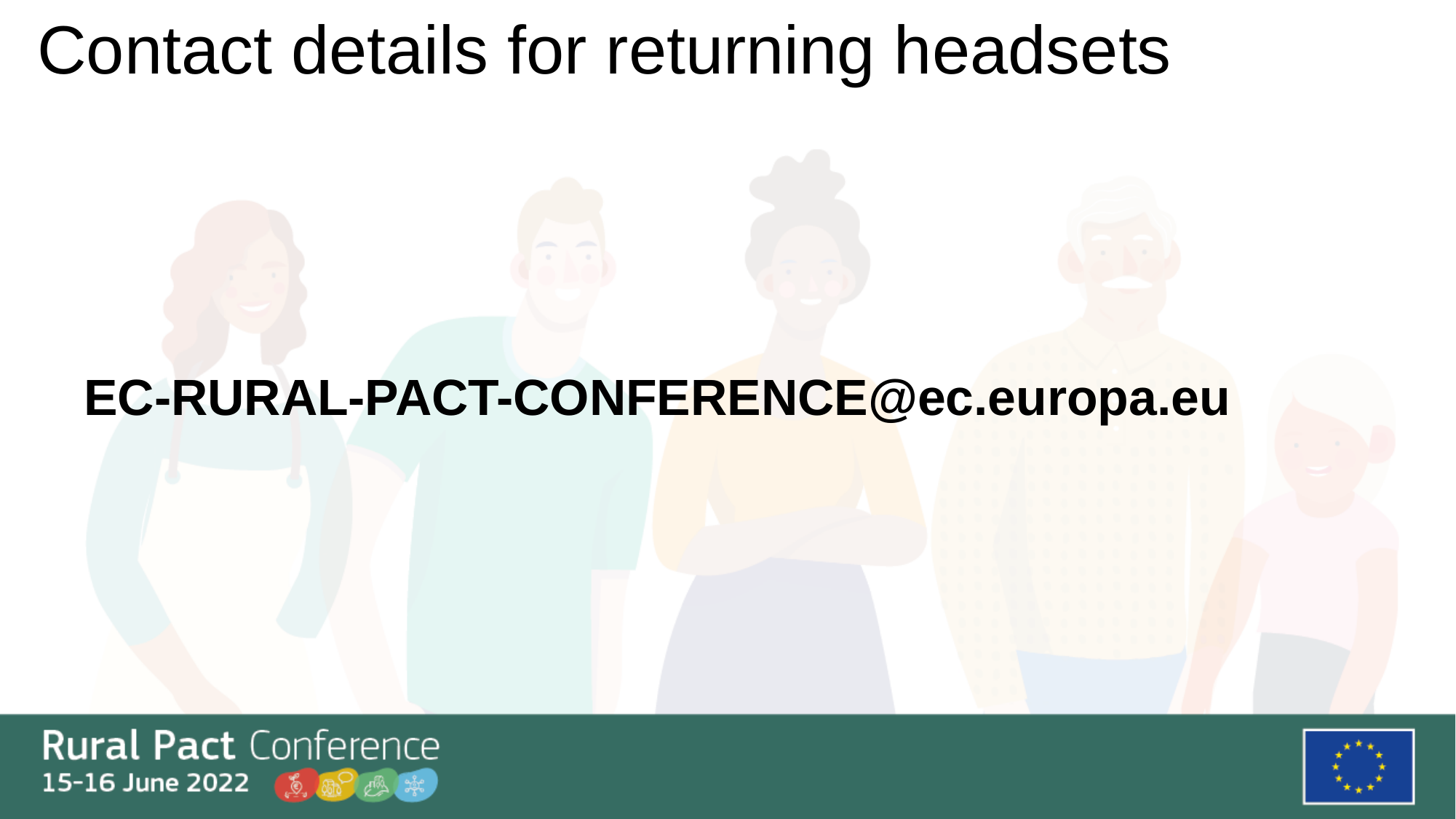

# Contact details for returning headsets
EC-RURAL-PACT-CONFERENCE@ec.europa.eu